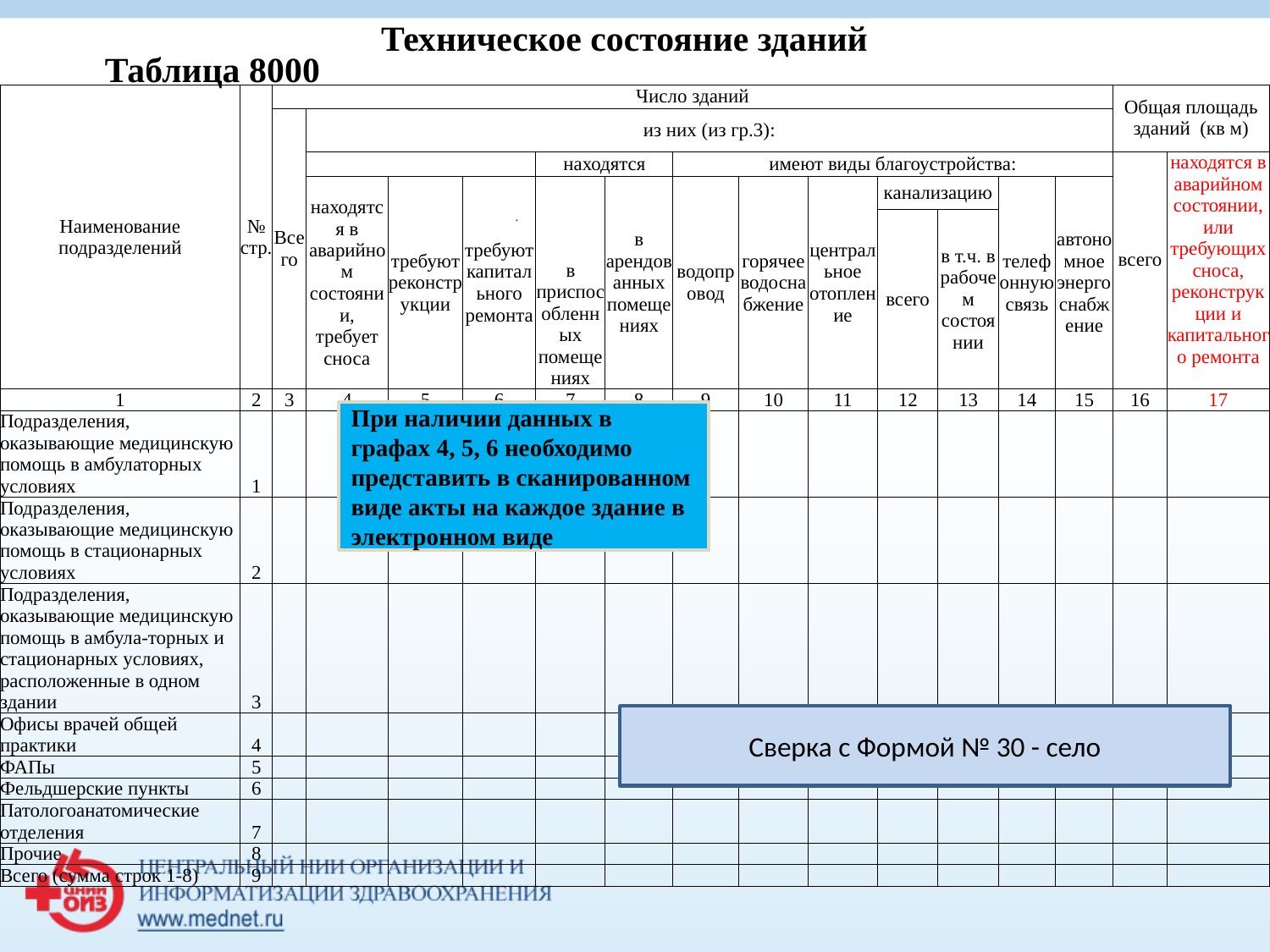

Техническое состояние зданий
# Таблица 8000
| Наименование подразделений | № стр. | Число зданий |  |  |  |  |  |  |  |  |  |  |  |  | Общая площадь зданий (кв м) |  |
| --- | --- | --- | --- | --- | --- | --- | --- | --- | --- | --- | --- | --- | --- | --- | --- | --- |
|  |  | Всего | из них (из гр.3): |  |  |  |  |  |  |  |  |  |  |  |  |  |
|  |  |  |  |  |  | находятся |  | имеют виды благоустройства: |  |  |  |  |  |  | всего | находятся в аварийном состоянии, или требующих сноса, реконструкции и капитального ремонта |
|  |  |  | находятся в аварийном состоянии, требует сноса | требуют реконструкции | требуют капитального ремонта | в приспособленных помещениях | в арендованных помещениях | водопровод | горячее водоснабжение | центральное отопление | канализацию |  | телефонную связь | автономное энергоснабжение |  |  |
|  |  |  |  |  |  |  |  |  |  |  | всего | в т.ч. в рабочем состоянии |  |  |  |  |
| 1 | 2 | 3 | 4 | 5 | 6 | 7 | 8 | 9 | 10 | 11 | 12 | 13 | 14 | 15 | 16 | 17 |
| Подразделения, оказывающие медицинскую помощь в амбулаторных условиях | 1 |  |  |  |  |  |  |  |  |  |  |  |  |  |  |  |
| Подразделения, оказывающие медицинскую помощь в стационарных условиях | 2 |  |  |  |  |  |  |  |  |  |  |  |  |  |  |  |
| Подразделения, оказывающие медицинскую помощь в амбула-торных и стационарных условиях, расположенные в одном здании | 3 |  |  |  |  |  |  |  |  |  |  |  |  |  |  |  |
| Офисы врачей общей практики | 4 |  |  |  |  |  |  |  |  |  |  |  |  |  |  |  |
| ФАПы | 5 |  |  |  |  |  |  |  |  |  |  |  |  |  |  |  |
| Фельдшерские пункты | 6 |  |  |  |  |  |  |  |  |  |  |  |  |  |  |  |
| Патологоанатомические отделения | 7 |  |  |  |  |  |  |  |  |  |  |  |  |  |  |  |
| Прочие | 8 |  |  |  |  |  |  |  |  |  |  |  |  |  |  |  |
| Всего (сумма строк 1-8) | 9 |  |  |  |  |  |  |  |  |  |  |  |  |  |  |  |

При наличии данных в графах 4, 5, 6 необходимо представить в сканированном виде акты на каждое здание в электронном виде
Сверка с Формой № 30 - село